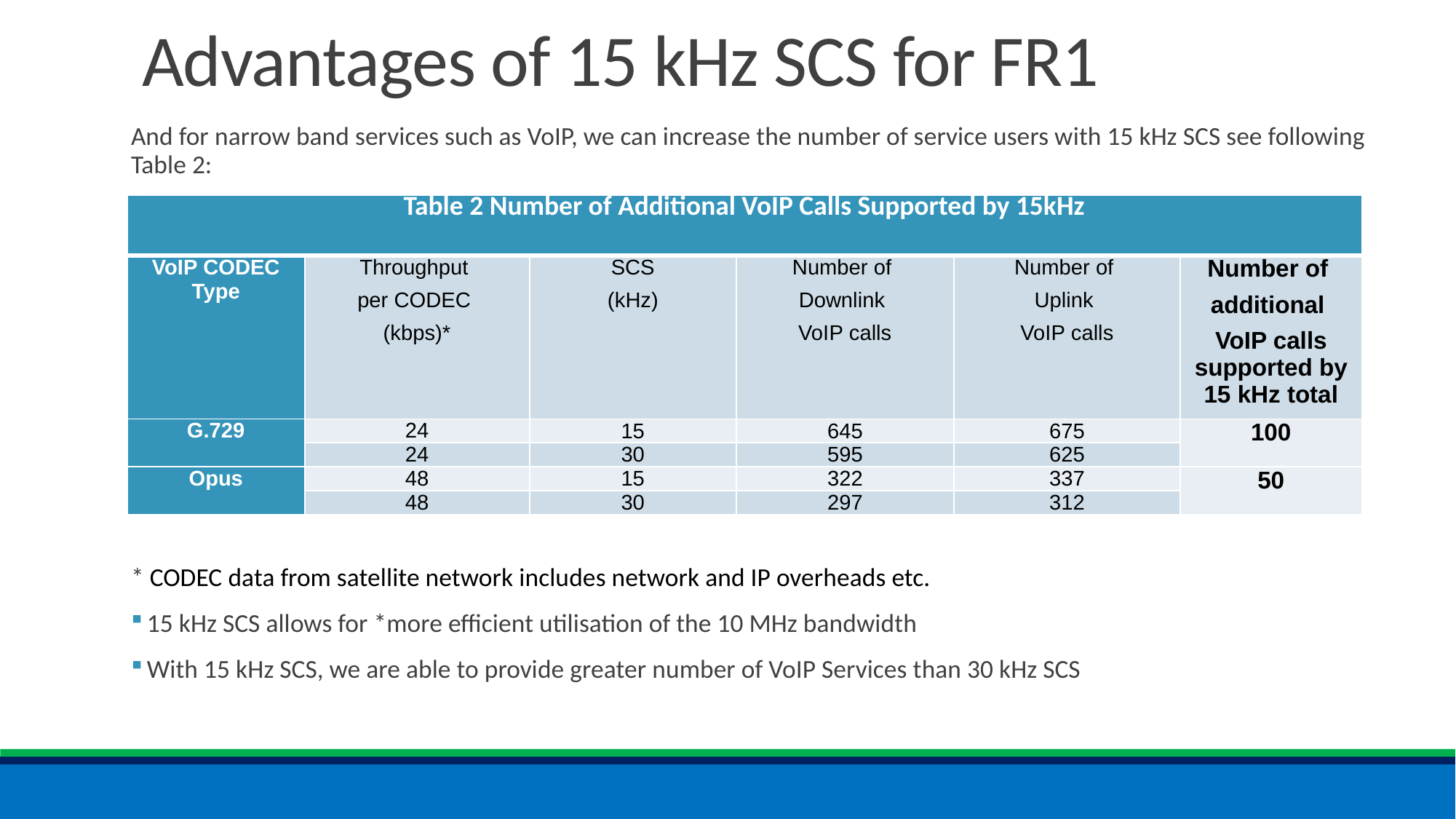

# Advantages of 15 kHz SCS for FR1
And for narrow band services such as VoIP, we can increase the number of service users with 15 kHz SCS see following Table 2:

* CODEC data from satellite network includes network and IP overheads etc.
 15 kHz SCS allows for *more efficient utilisation of the 10 MHz bandwidth
 With 15 kHz SCS, we are able to provide greater number of VoIP Services than 30 kHz SCS

| Table 2 Number of Additional VoIP Calls Supported by 15kHz |  |  |  |  |  |
| --- | --- | --- | --- | --- | --- |
| VoIP CODEC Type | Throughput per CODEC (kbps)\* | SCS (kHz) | Number of Downlink VoIP calls | Number of Uplink VoIP calls | Number of additional VoIP calls supported by 15 kHz total |
| G.729 | 24 | 15 | 645 | 675 | 100 |
|  | 24 | 30 | 595 | 625 |  |
| Opus | 48 | 15 | 322 | 337 | 50 |
|  | 48 | 30 | 297 | 312 |  |